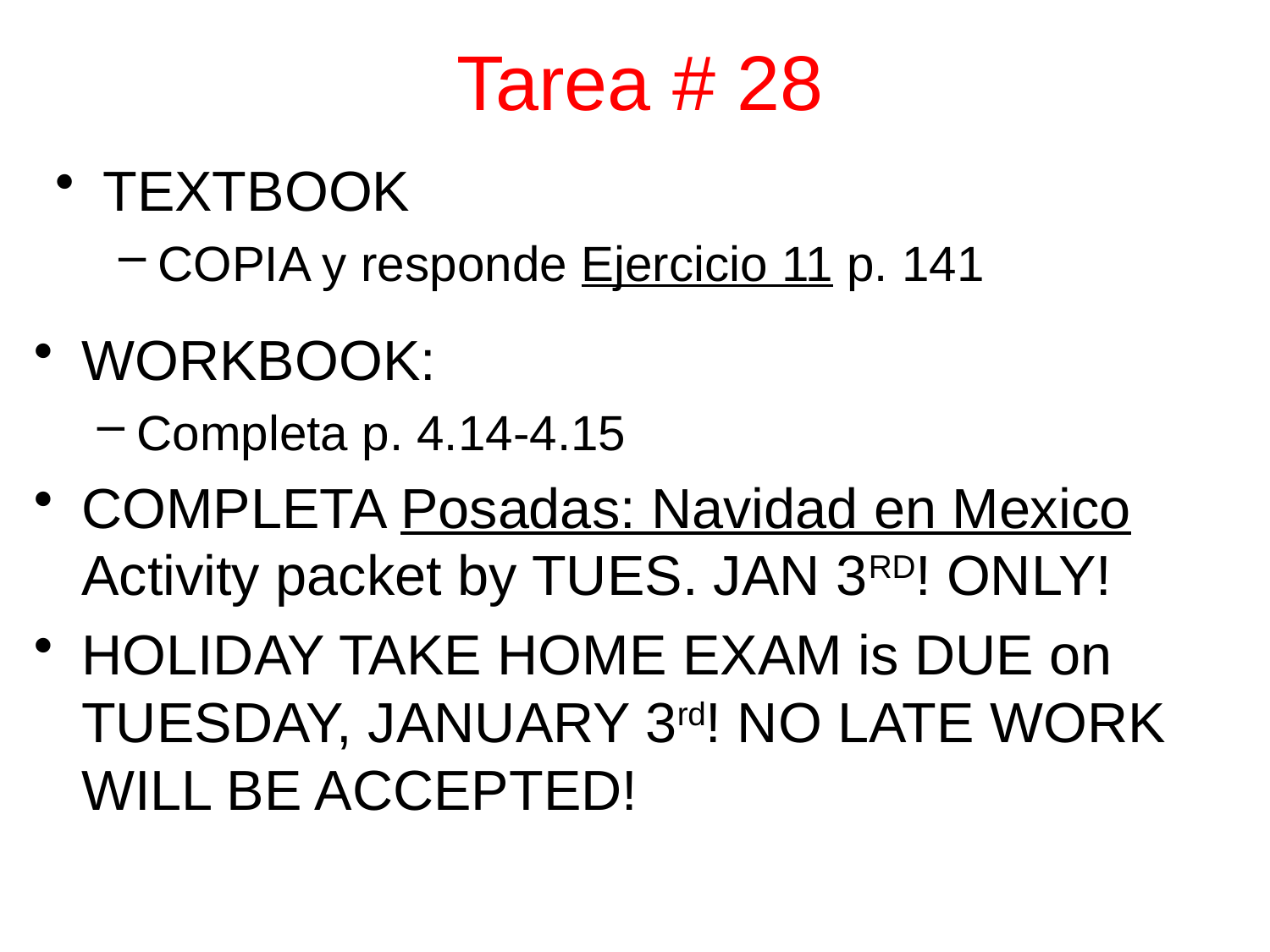

Tarea # 28
TEXTBOOK
COPIA y responde Ejercicio 11 p. 141
WORKBOOK:
Completa p. 4.14-4.15
COMPLETA Posadas: Navidad en Mexico Activity packet by TUES. JAN 3RD! ONLY!
HOLIDAY TAKE HOME EXAM is DUE on TUESDAY, JANUARY 3rd! NO LATE WORK WILL BE ACCEPTED!